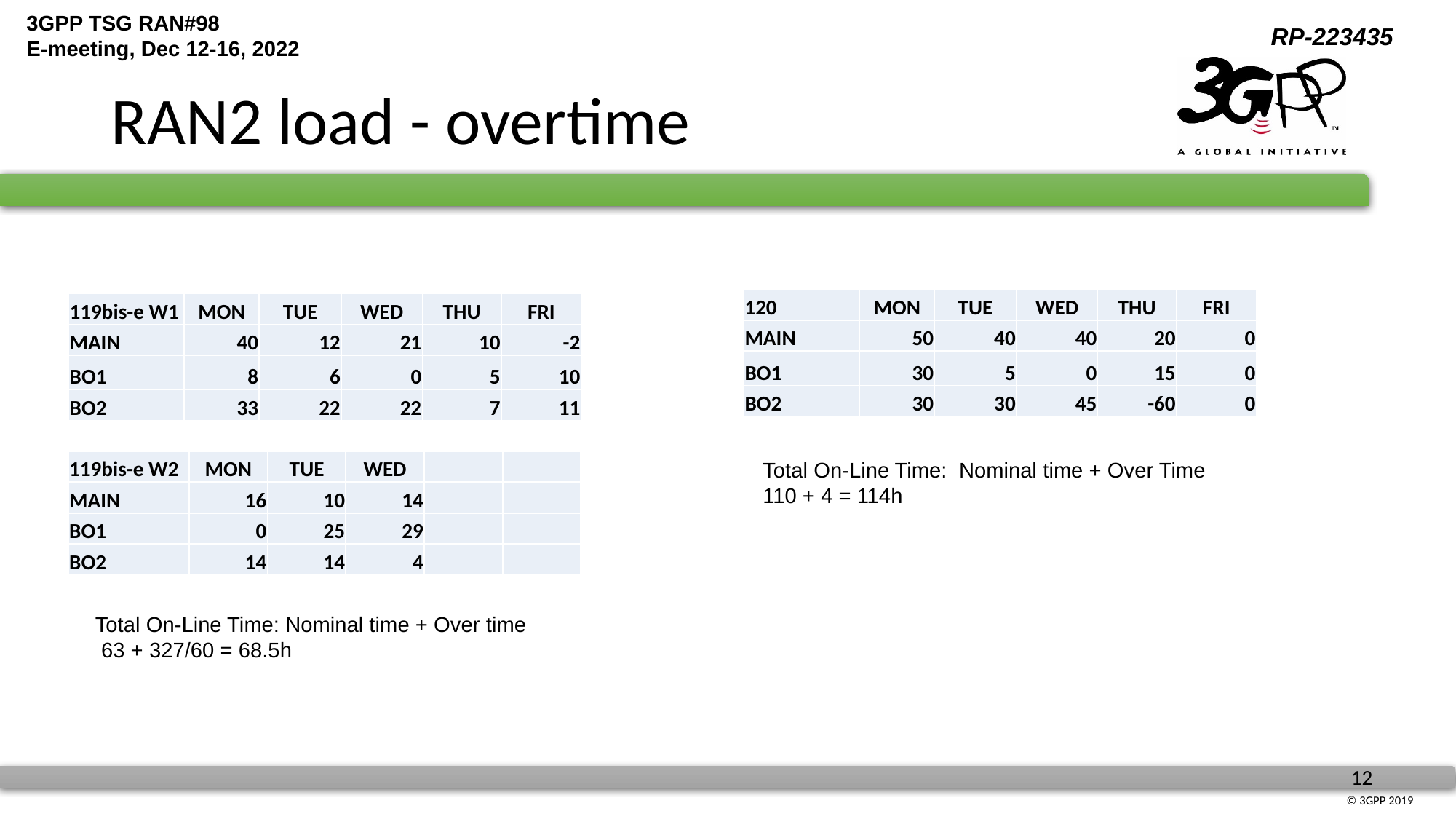

# RAN2 load - overtime
| 120 | MON | TUE | WED | THU | FRI |
| --- | --- | --- | --- | --- | --- |
| MAIN | 50 | 40 | 40 | 20 | 0 |
| BO1 | 30 | 5 | 0 | 15 | 0 |
| BO2 | 30 | 30 | 45 | -60 | 0 |
| 119bis-e W1 | MON | TUE | WED | THU | FRI |
| --- | --- | --- | --- | --- | --- |
| MAIN | 40 | 12 | 21 | 10 | -2 |
| BO1 | 8 | 6 | 0 | 5 | 10 |
| BO2 | 33 | 22 | 22 | 7 | 11 |
| 119bis-e W2 | MON | TUE | WED |  |  |
| --- | --- | --- | --- | --- | --- |
| MAIN | 16 | 10 | 14 |  |  |
| BO1 | 0 | 25 | 29 |  |  |
| BO2 | 14 | 14 | 4 |  |  |
Total On-Line Time:  Nominal time + Over Time
110 + 4 = 114h
Total On-Line Time: Nominal time + Over time
 63 + 327/60 = 68.5h